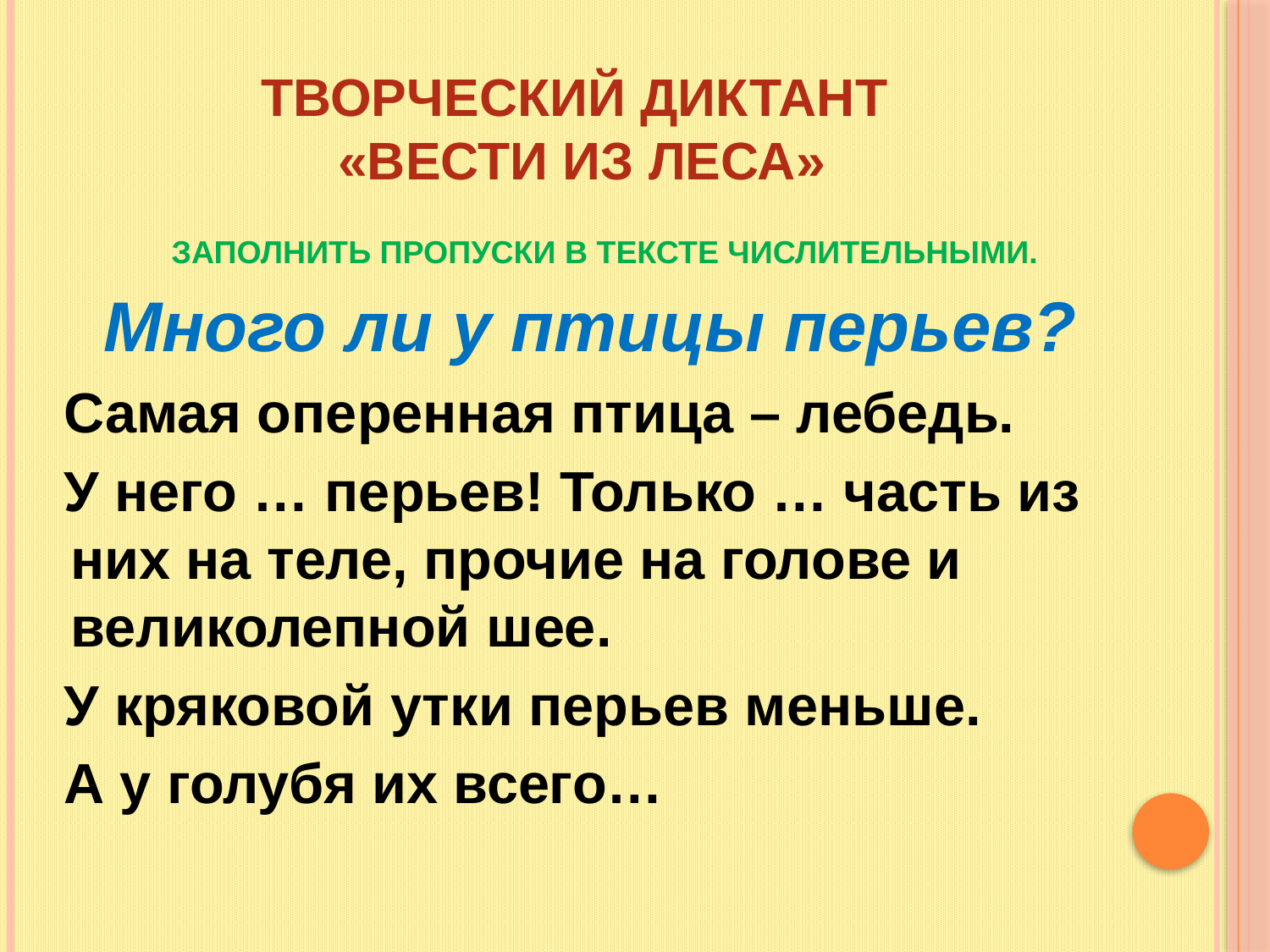

# ТВОРЧЕСКИЙ ДИКТАНТ «ВЕСТИ ИЗ ЛЕСА»
   ЗАПОЛНИТЬ ПРОПУСКИ В ТЕКСТЕ ЧИСЛИТЕЛЬНЫМИ.
Много ли у птицы перьев?
  Самая оперенная птица – лебедь.
  У него … перьев! Только … часть из них на теле, прочие на голове и великолепной шее.
  У кряковой утки перьев меньше.
  А у голубя их всего…